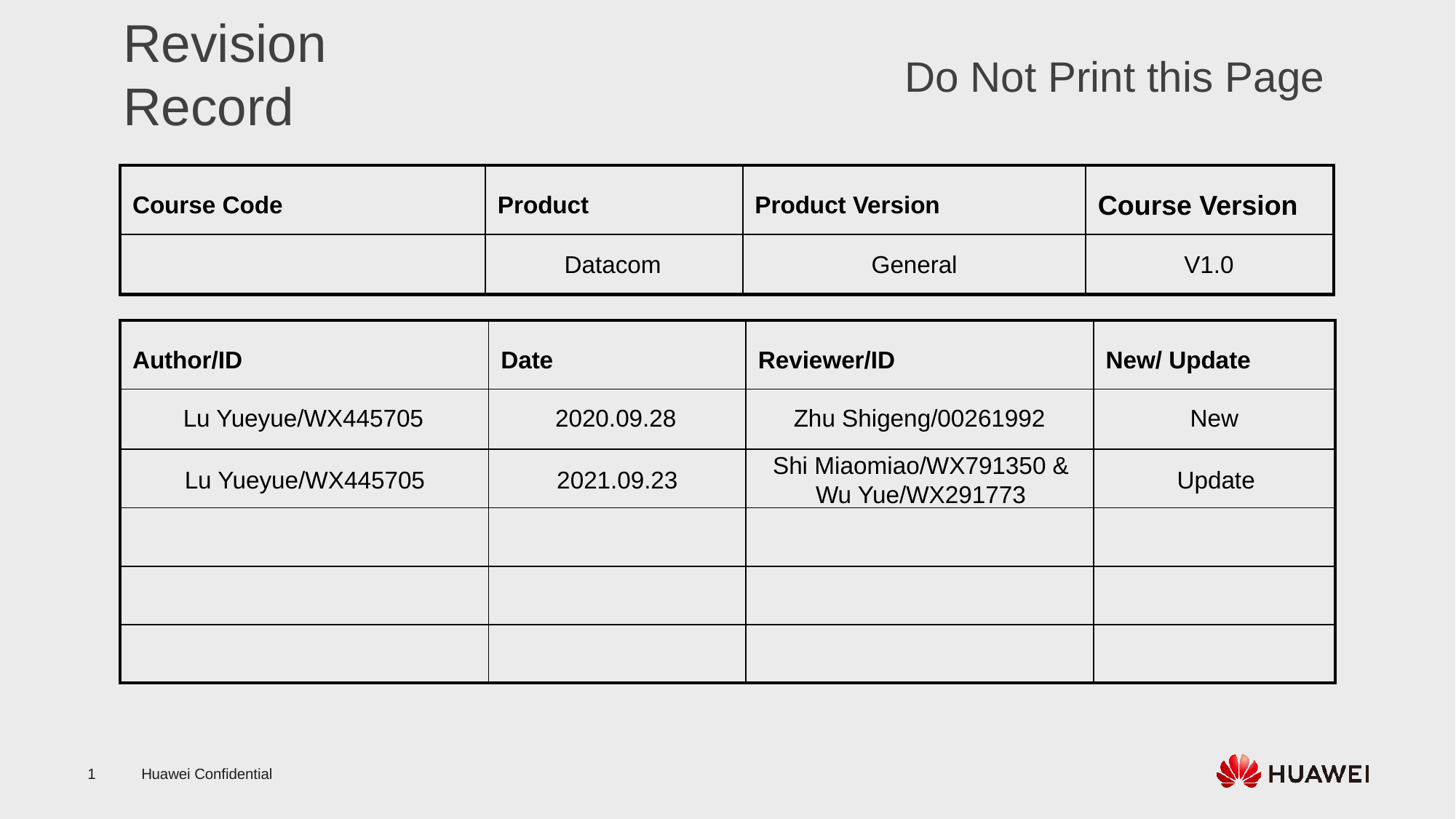

Datacom
General
V1.0
Lu Yueyue/WX445705
2020.09.28
Zhu Shigeng/00261992
New
Lu Yueyue/WX445705
2021.09.23
Shi Miaomiao/WX791350 & Wu Yue/WX291773
Update